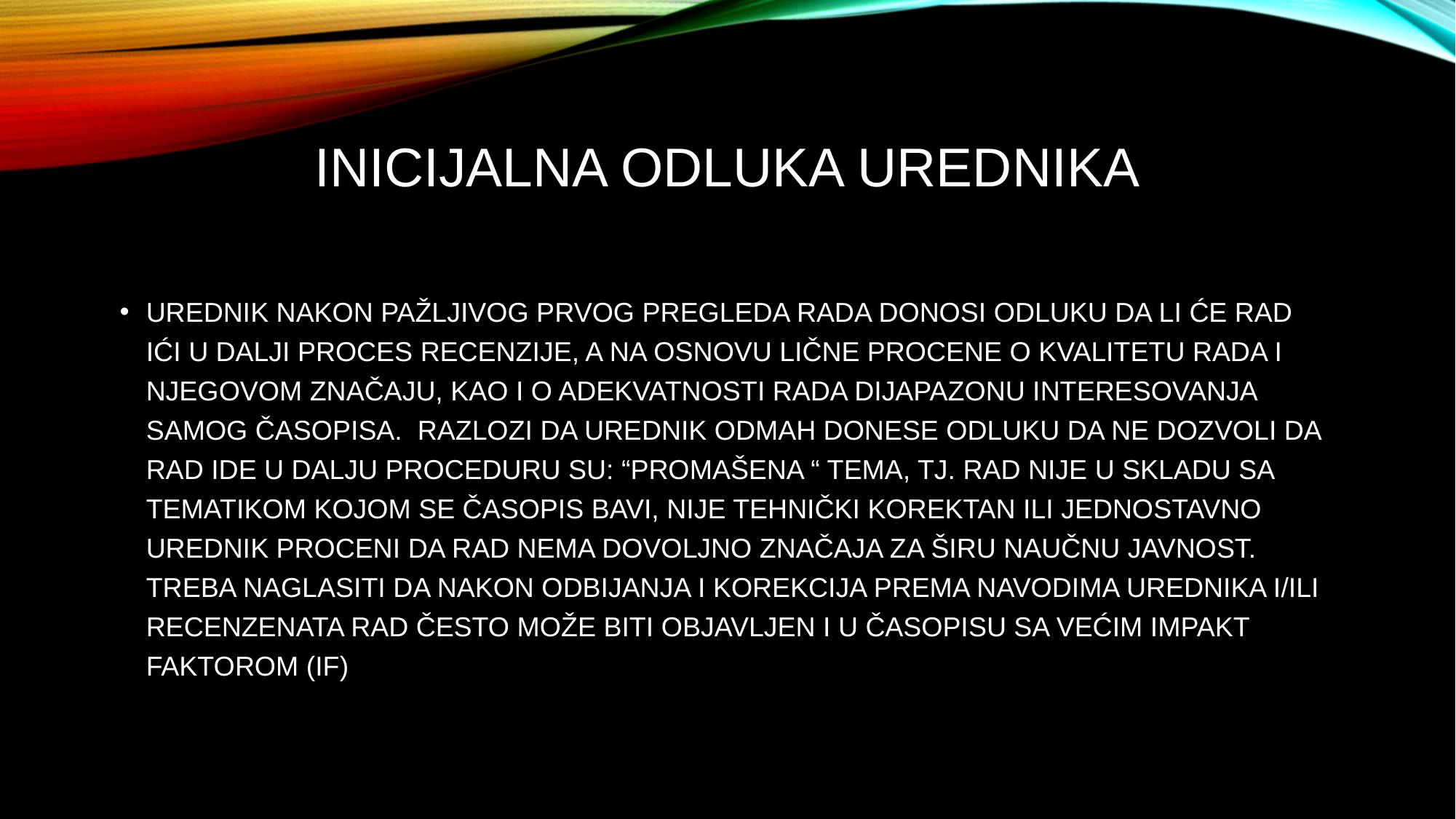

Inicijalna odluka urednika
Urednik nakon pažljivog prvog pregleda rada donosi odluku da li će rad ići u dalji proces recenzije, a na osnovu lične procene o kvalitetu rada I njegovom značaju, kao I o adekvatnosti rada dijapazonu interesovanja samog časopisa.  razlozi da urednik odmah donese odluku da ne dozvoli da rad Ide u dalju proceduru su: “promašena “ tema, tj. Rad nije u skladu sa tematikom kojom se časopis bavi, nije tehnički korektan ili jednostavno urednik proceni da rad nema dovoljno značaja za širu naučnu javnost. Treba naglasiti da nakon odbijanja I korekcija prema navodima urednika I/ili recenzenata rad često može biti objavljen I u časopisu sa većim impakt faktorom (IF)